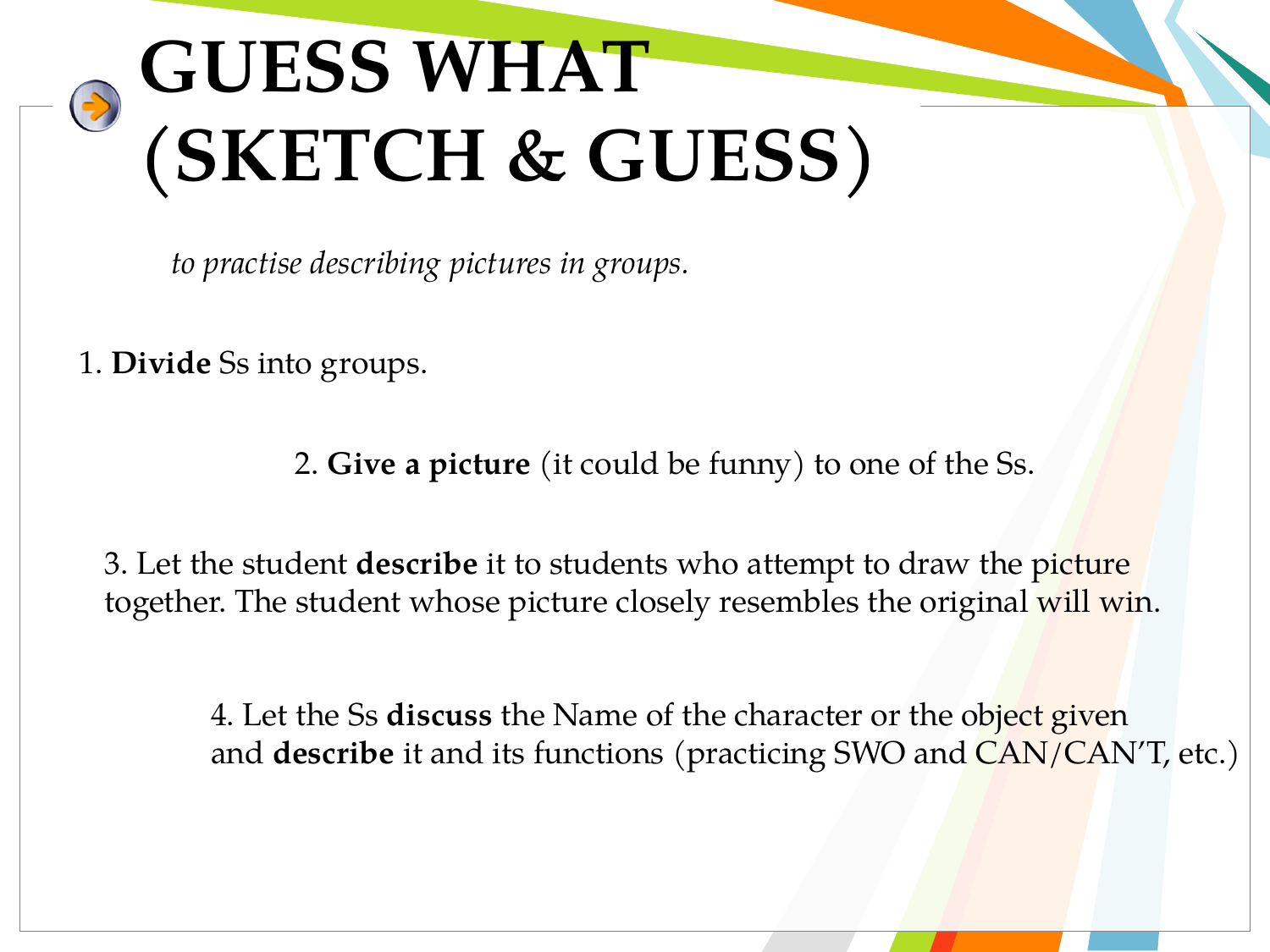

# GUESS WHAT (SKETCH & GUESS)
to practise describing pictures in groups.
1. Divide Ss into groups.
2. Give a picture (it could be funny) to one of the Ss.
3. Let the student describe it to students who attempt to draw the picture
together. The student whose picture closely resembles the original will win.

4. Let the Ss discuss the Name of the character or the object given
and describe it and its functions (practicing SWO and CAN/CAN’T, etc.)